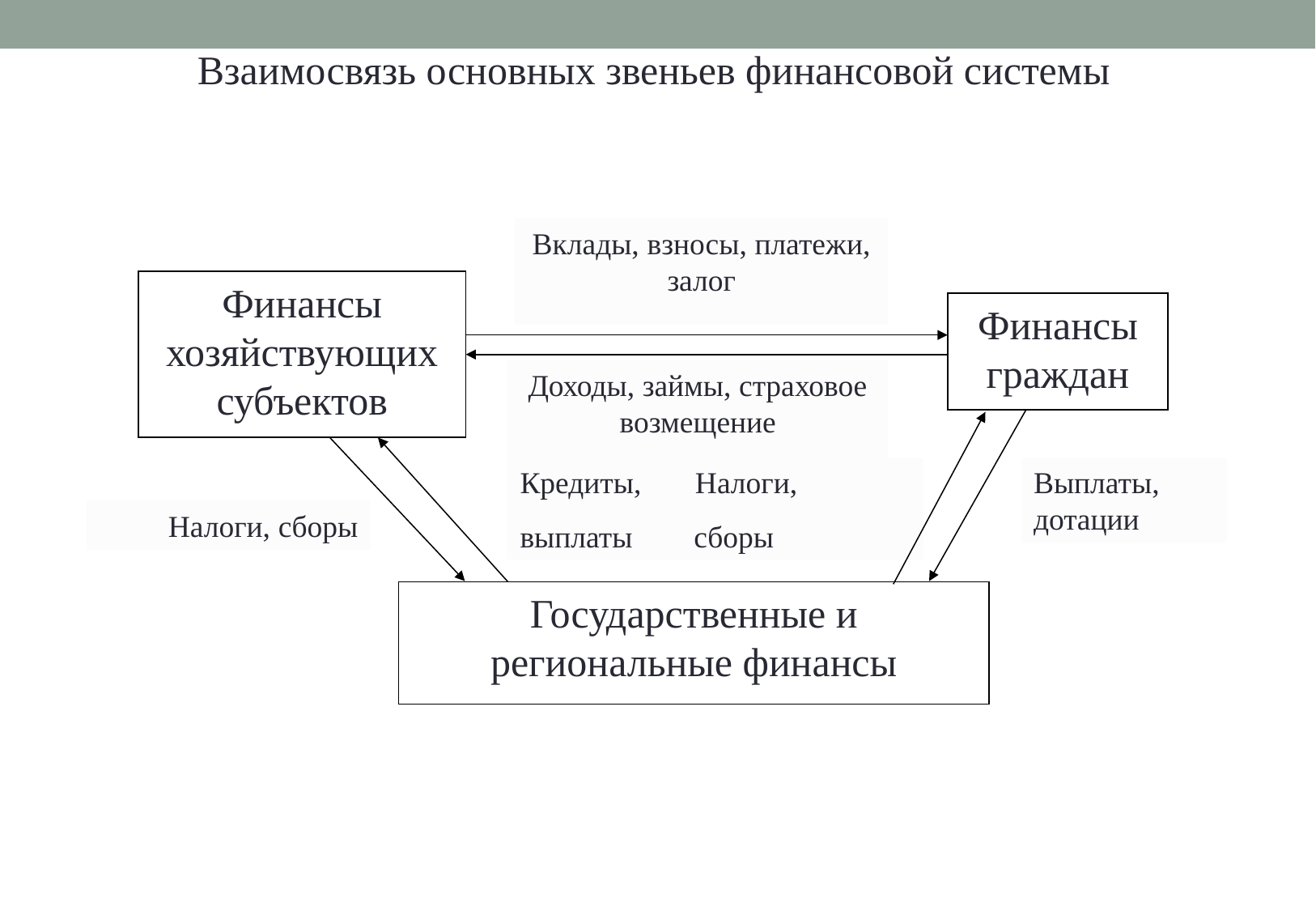

Взаимосвязь основных звеньев финансовой системы
Вклады, взносы, платежи, залог
Финансы хозяйствующих субъектов
Финансы граждан
Доходы, займы, страховое возмещение
Кредиты,       Налоги,
выплаты        сборы
Выплаты, дотации
Налоги, сборы
Государственные и региональные финансы